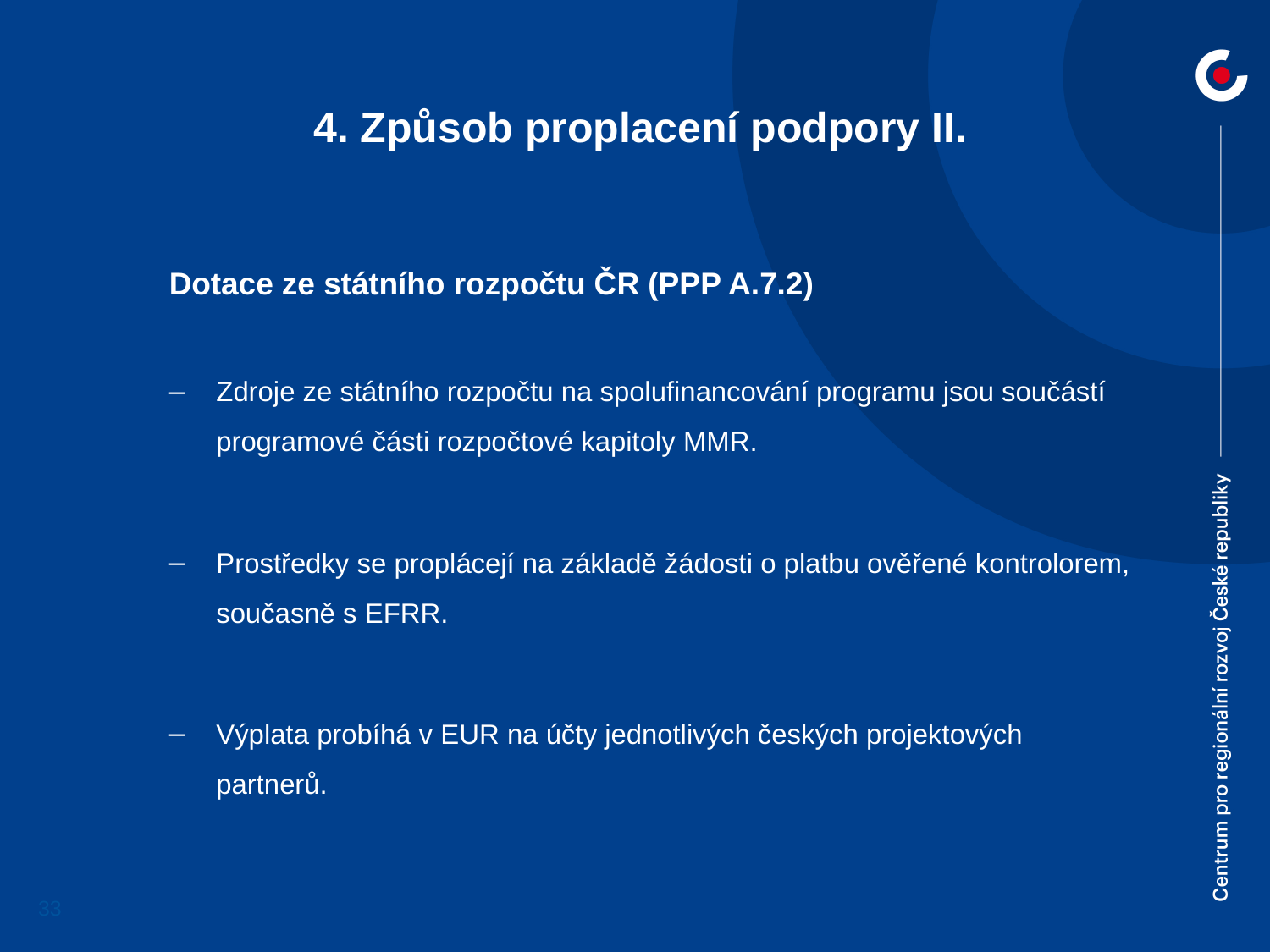

4. Způsob proplacení podpory II.

Dotace ze státního rozpočtu ČR (PPP A.7.2)

Zdroje ze státního rozpočtu na spolufinancování programu jsou součástí programové části rozpočtové kapitoly MMR.

Prostředky se proplácejí na základě žádosti o platbu ověřené kontrolorem, současně s EFRR.

Výplata probíhá v EUR na účty jednotlivých českých projektových partnerů.

33